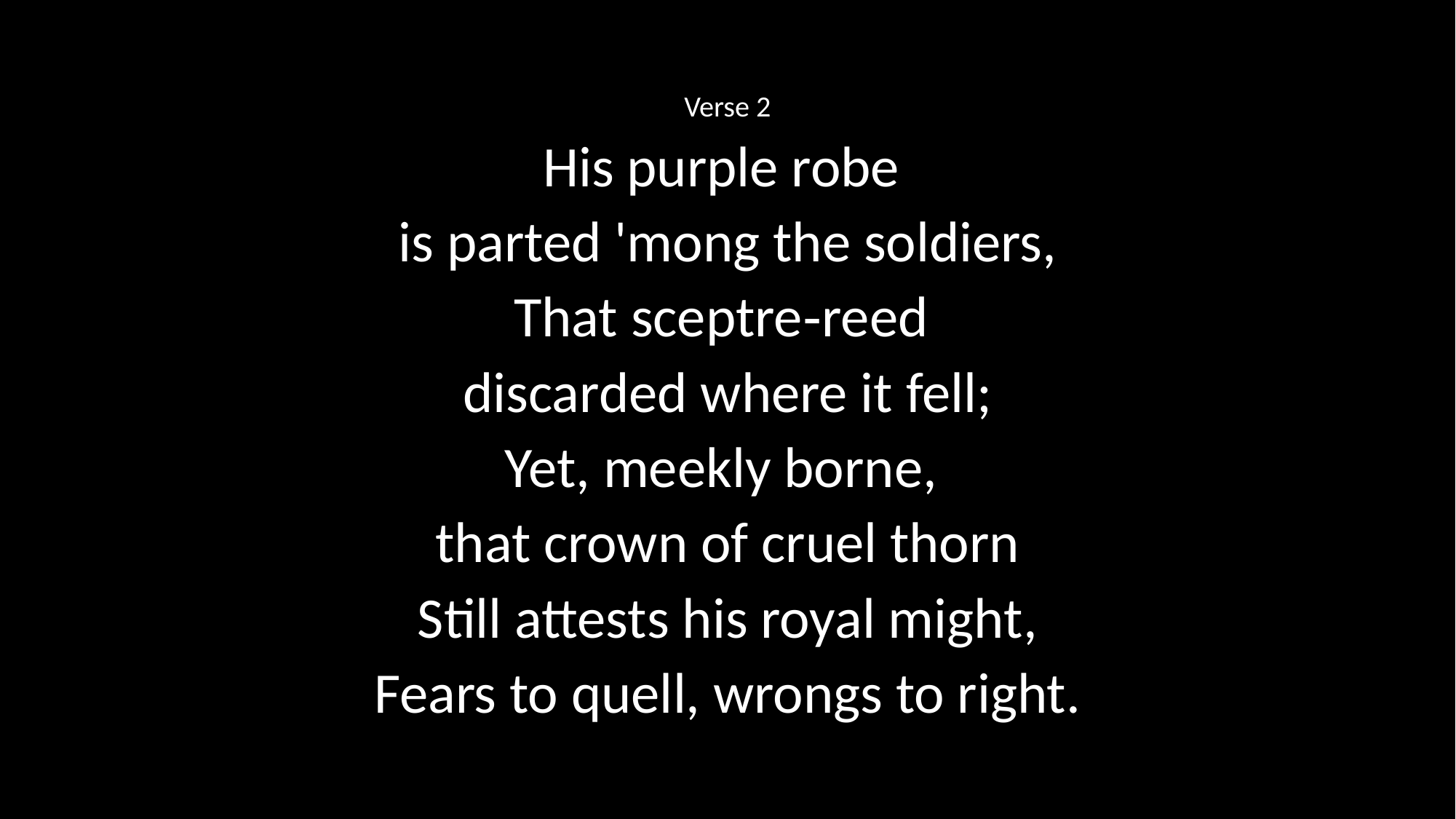

Verse 2
His purple robe
is parted 'mong the soldiers,
That sceptre‑reed
discarded where it fell;
Yet, meekly borne,
that crown of cruel thorn
Still attests his royal might,
Fears to quell, wrongs to right.